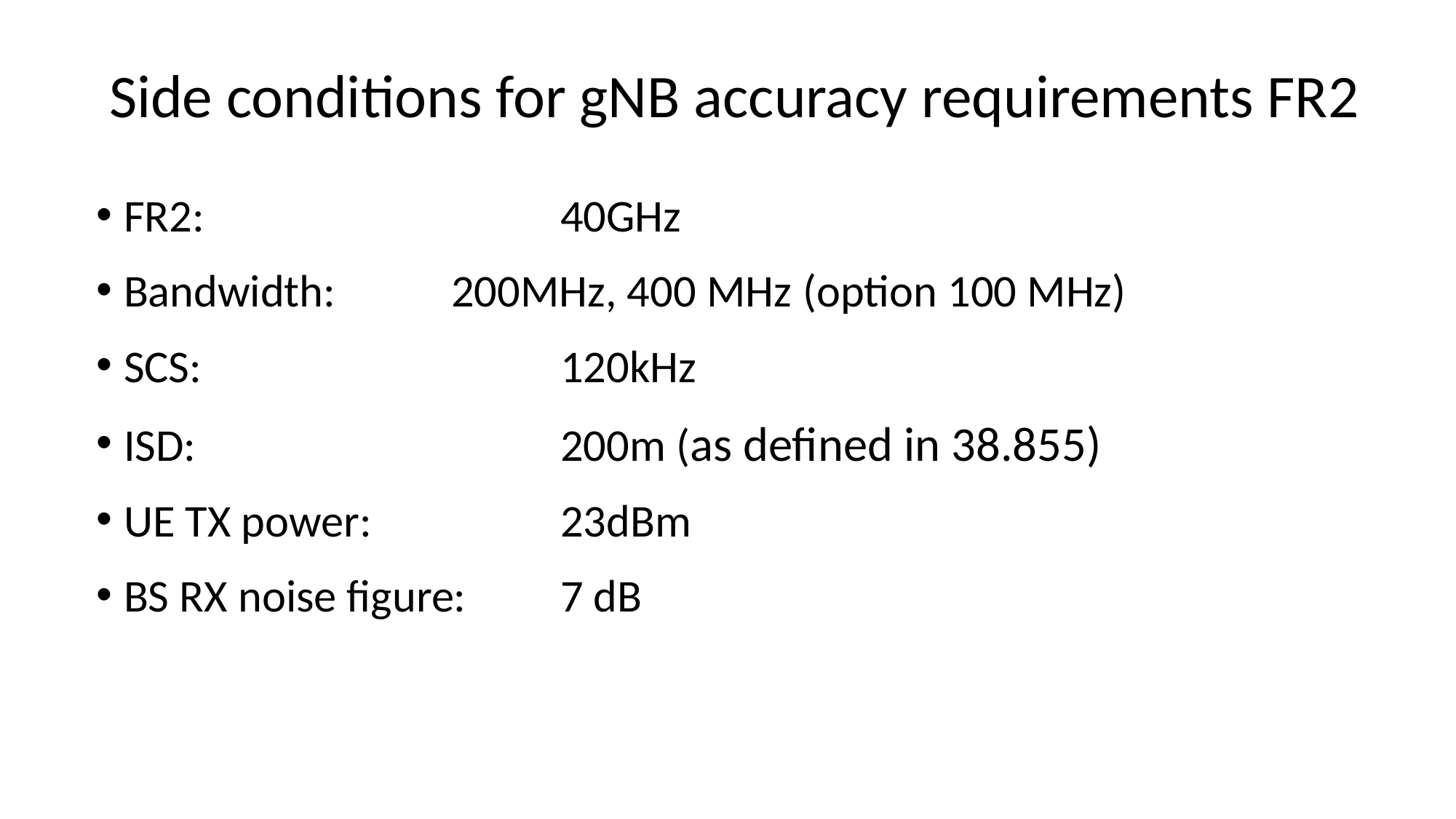

# Side conditions for gNB accuracy requirements FR2
FR2:	 			40GHz
Bandwidth:		200MHz, 400 MHz (option 100 MHz)
SCS:				120kHz
ISD:				200m (as defined in 38.855)
UE TX power: 		23dBm
BS RX noise figure: 	7 dB